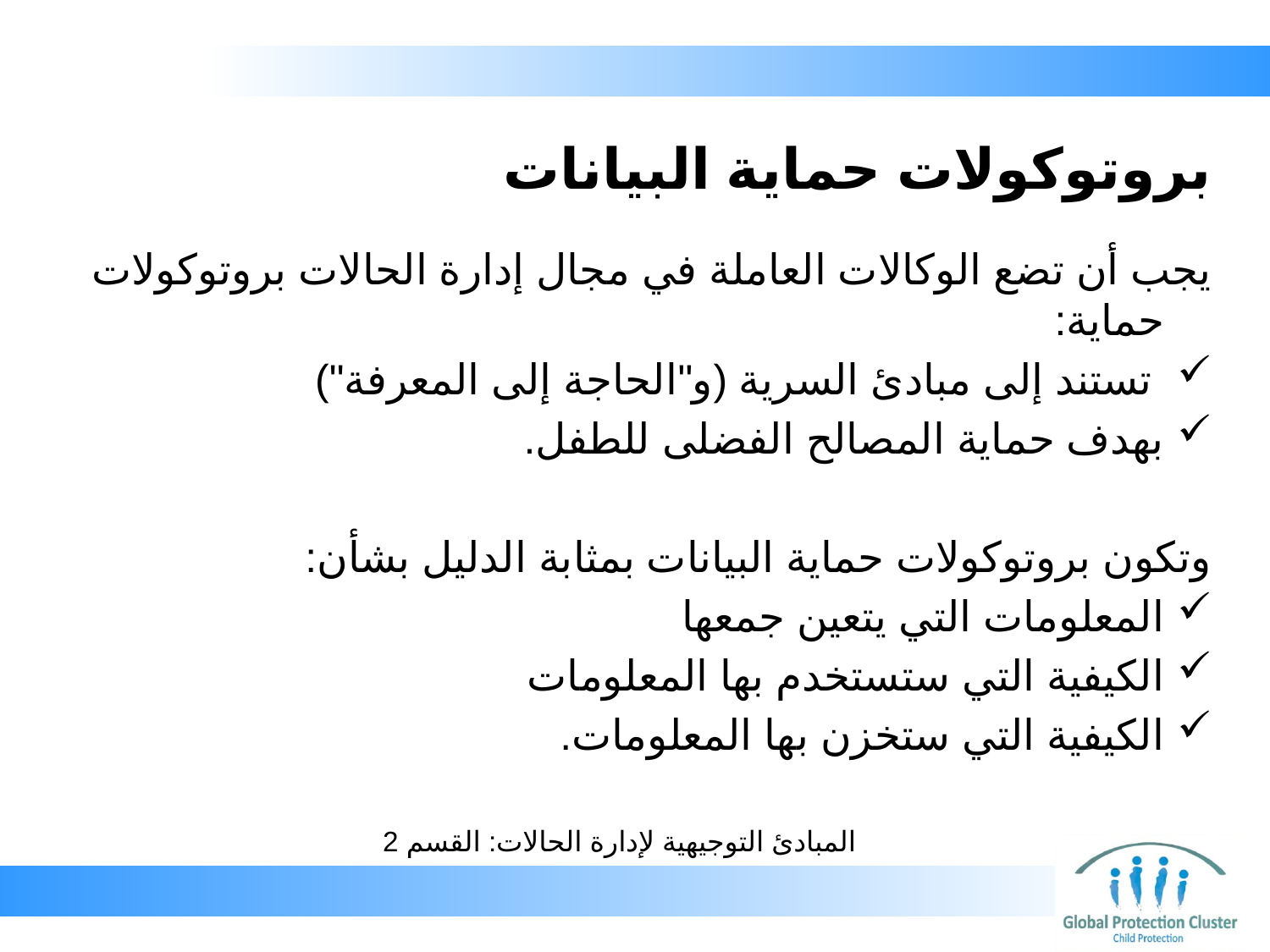

# بروتوكولات حماية البيانات
يجب أن تضع الوكالات العاملة في مجال إدارة الحالات بروتوكولات حماية:
 تستند إلى مبادئ السرية (و"الحاجة إلى المعرفة")
بهدف حماية المصالح الفضلى للطفل.

وتكون بروتوكولات حماية البيانات بمثابة الدليل بشأن:
المعلومات التي يتعين جمعها
الكيفية التي ستستخدم بها المعلومات
الكيفية التي ستخزن بها المعلومات.

المبادئ التوجيهية لإدارة الحالات: القسم 2